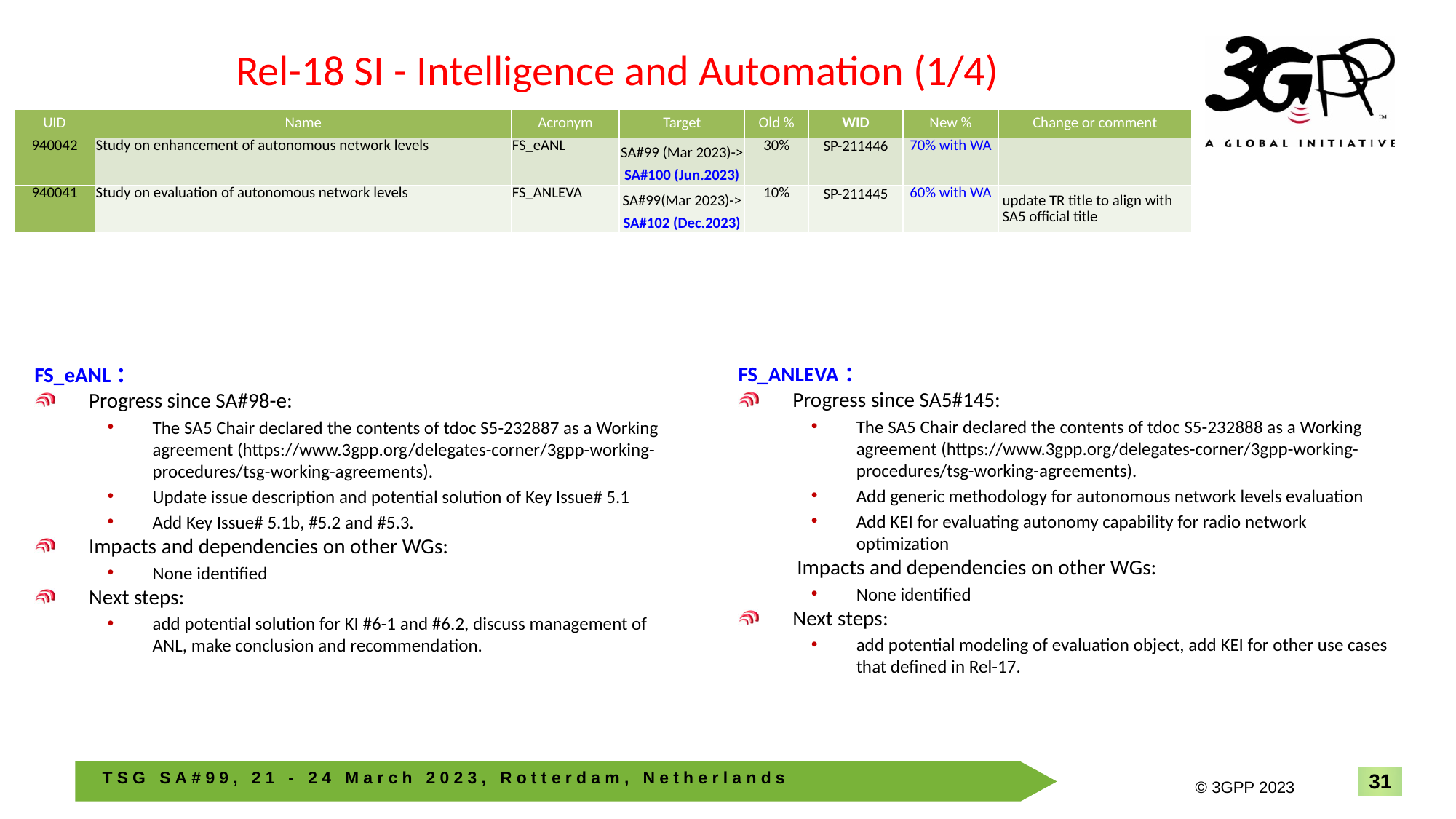

# Rel-18 SI - Intelligence and Automation (1/4)
| UID | Name | Acronym | Target | Old % | WID | New % | Change or comment |
| --- | --- | --- | --- | --- | --- | --- | --- |
| 940042 | Study on enhancement of autonomous network levels | FS\_eANL | SA#99 (Mar 2023)-> SA#100 (Jun.2023) | 30% | SP-211446 | 70% with WA |  |
| 940041 | Study on evaluation of autonomous network levels | FS\_ANLEVA | SA#99(Mar 2023)-> SA#102 (Dec.2023) | 10% | SP-211445 | 60% with WA | update TR title to align with SA5 official title |
FS_ANLEVA：
Progress since SA5#145:
The SA5 Chair declared the contents of tdoc S5-232888 as a Working agreement (https://www.3gpp.org/delegates-corner/3gpp-working-procedures/tsg-working-agreements).
Add generic methodology for autonomous network levels evaluation
Add KEI for evaluating autonomy capability for radio network optimization
 Impacts and dependencies on other WGs:
None identified
Next steps:
add potential modeling of evaluation object, add KEI for other use cases that defined in Rel-17.
FS_eANL：
Progress since SA#98-e:
The SA5 Chair declared the contents of tdoc S5-232887 as a Working agreement (https://www.3gpp.org/delegates-corner/3gpp-working-procedures/tsg-working-agreements).
Update issue description and potential solution of Key Issue# 5.1
Add Key Issue# 5.1b, #5.2 and #5.3.
Impacts and dependencies on other WGs:
None identified
Next steps:
add potential solution for KI #6-1 and #6.2, discuss management of ANL, make conclusion and recommendation.